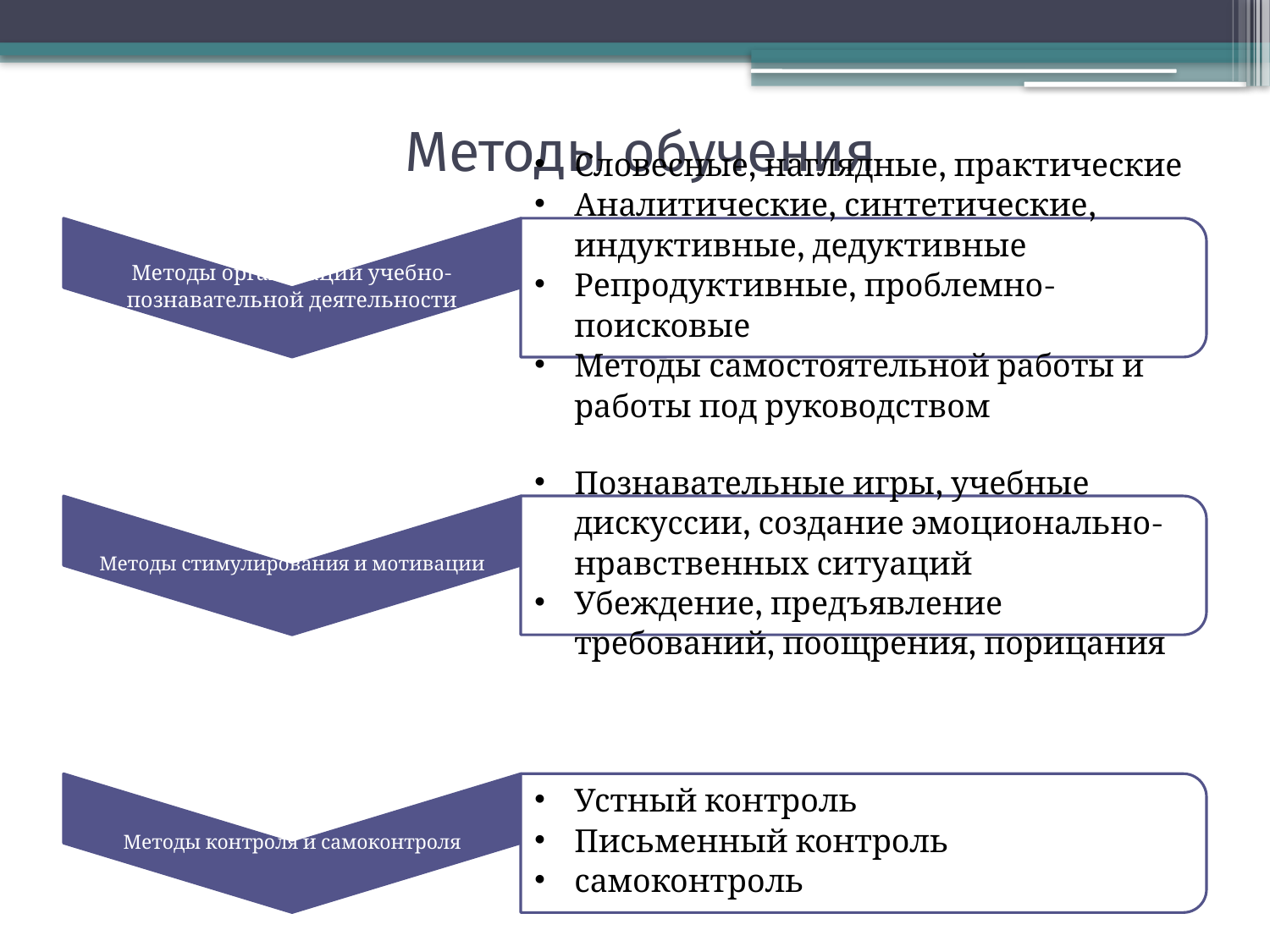

# Методы обучения
Методы организации учебно-познавательной деятельности
Словесные, наглядные, практические
Методы стимулирования и мотивации
Познавательные игры, учебные дискуссии, создание эмоционально-нравственных ситуаций
Методы контроля и самоконтроля
Устный контроль
Аналитические, синтетические, индуктивные, дедуктивные
Репродуктивные, проблемно-поисковые
Методы самостоятельной работы и работы под руководством
Убеждение, предъявление требований, поощрения, порицания
Письменный контроль
самоконтроль